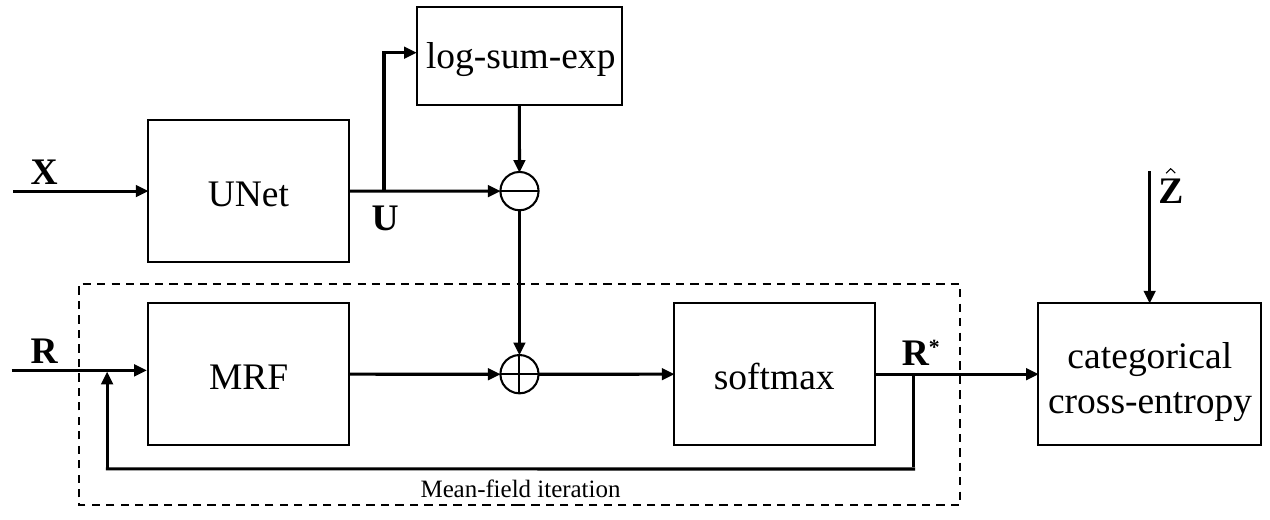

log-sum-exp
UNet
X
Z

U

MRF
softmax

R
R*
categorical cross-entropy

Mean-field iteration